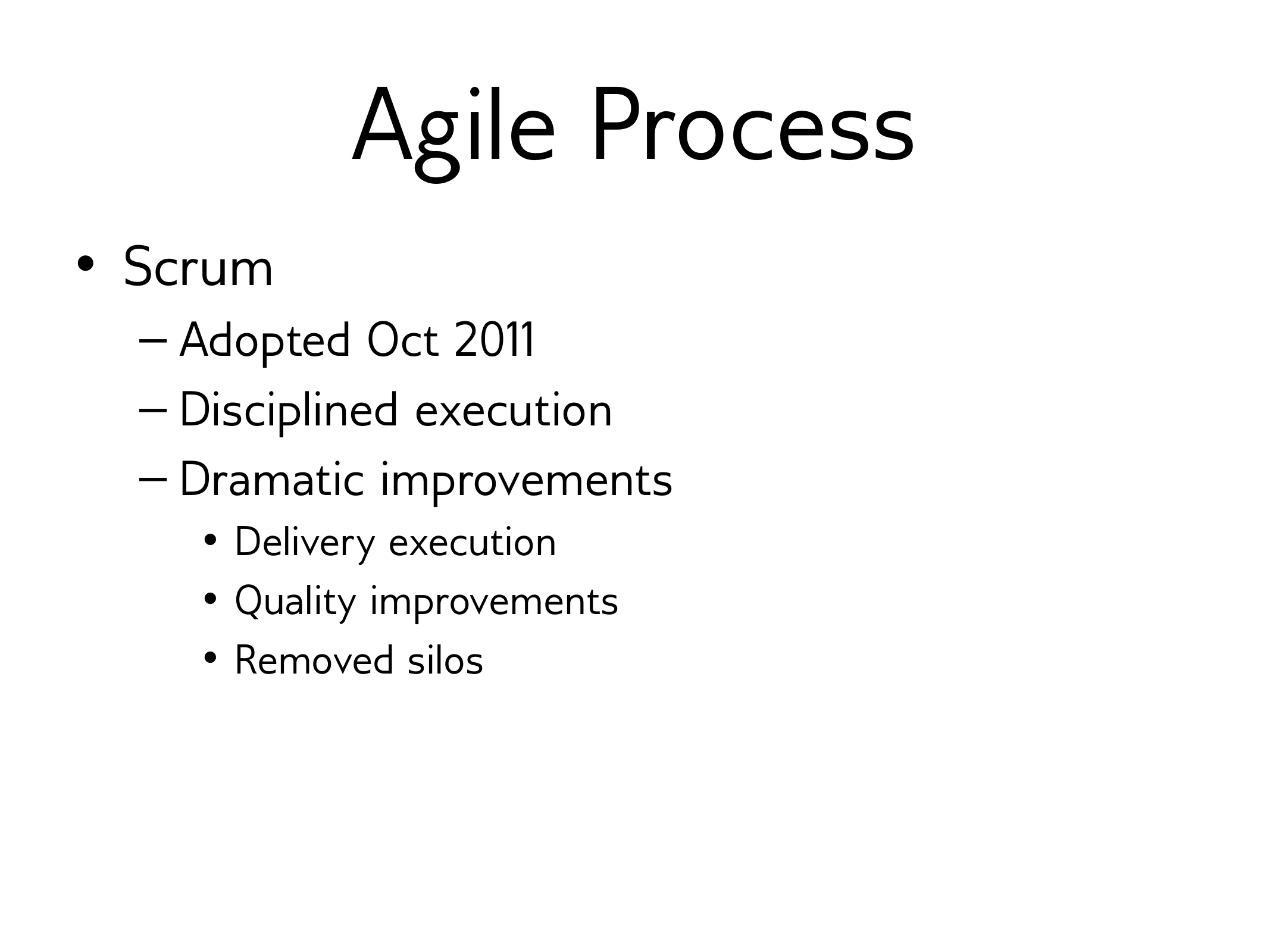

# Agile Process
Scrum
Adopted Oct 2011
Disciplined execution
Dramatic improvements
Delivery execution
Quality improvements
Removed silos